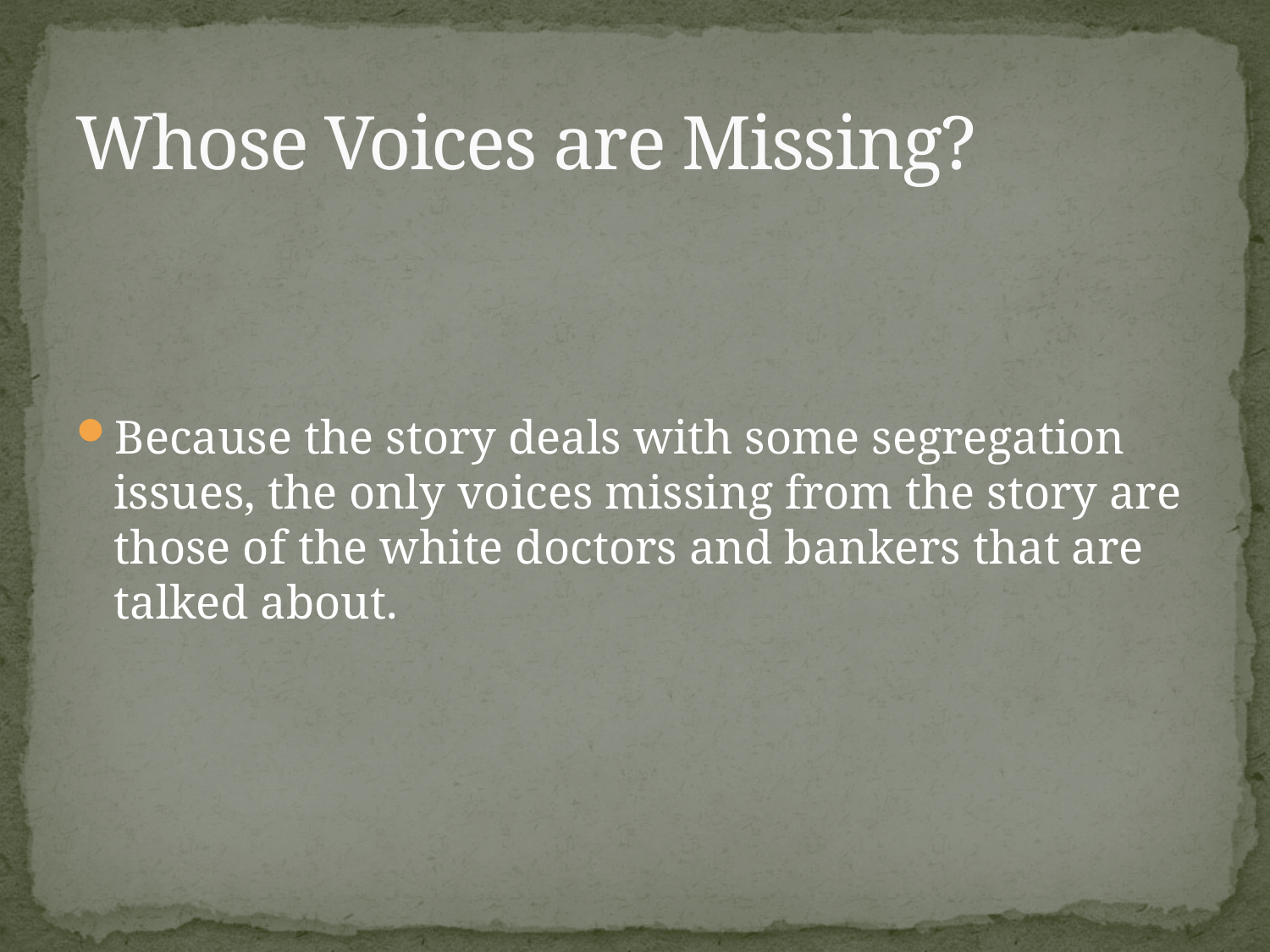

# Whose Voices are Missing?
Because the story deals with some segregation issues, the only voices missing from the story are those of the white doctors and bankers that are talked about.